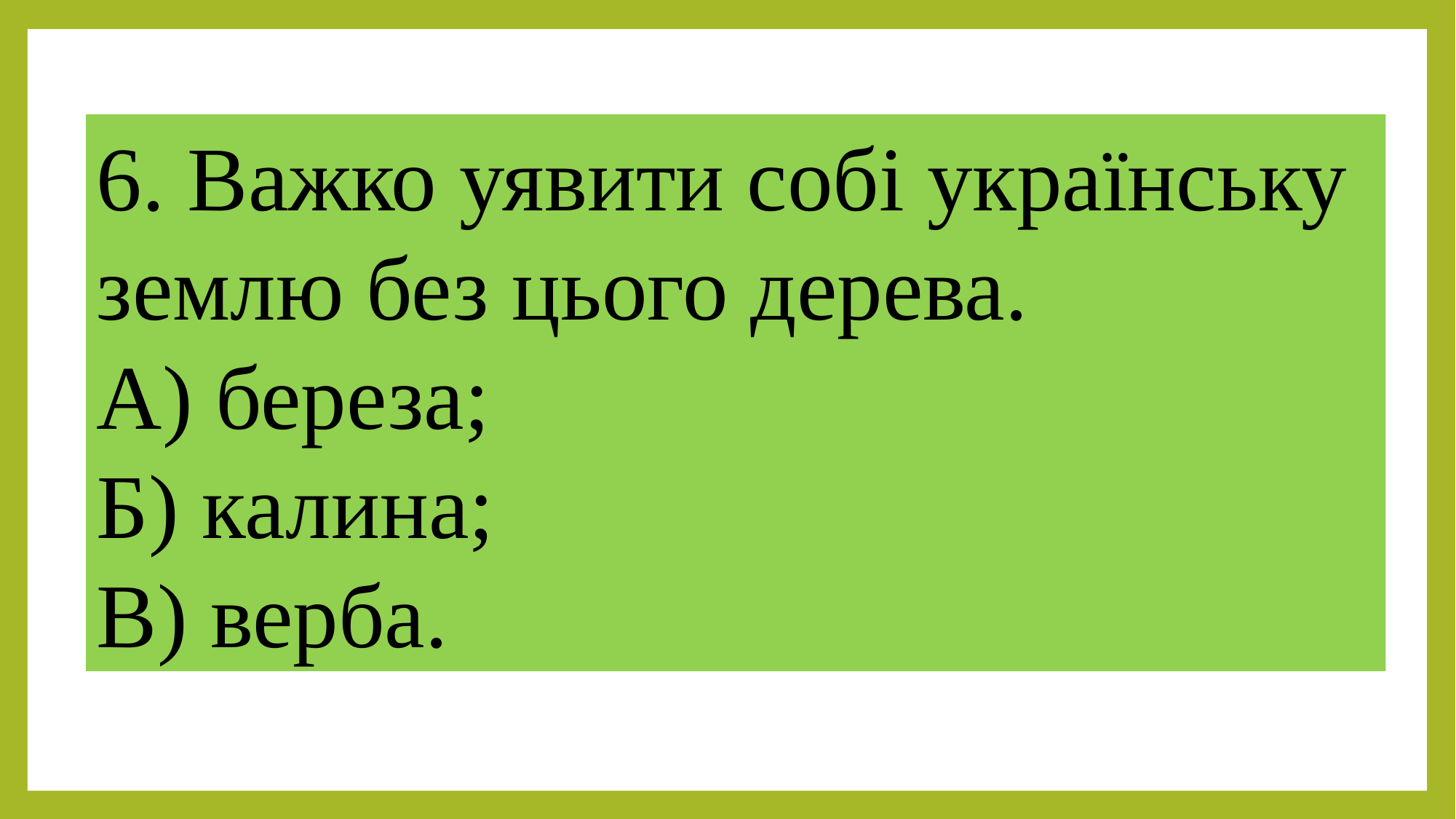

6. Важко уявити собі українську землю без цього дерева.
А) береза;
Б) калина;
В) верба.